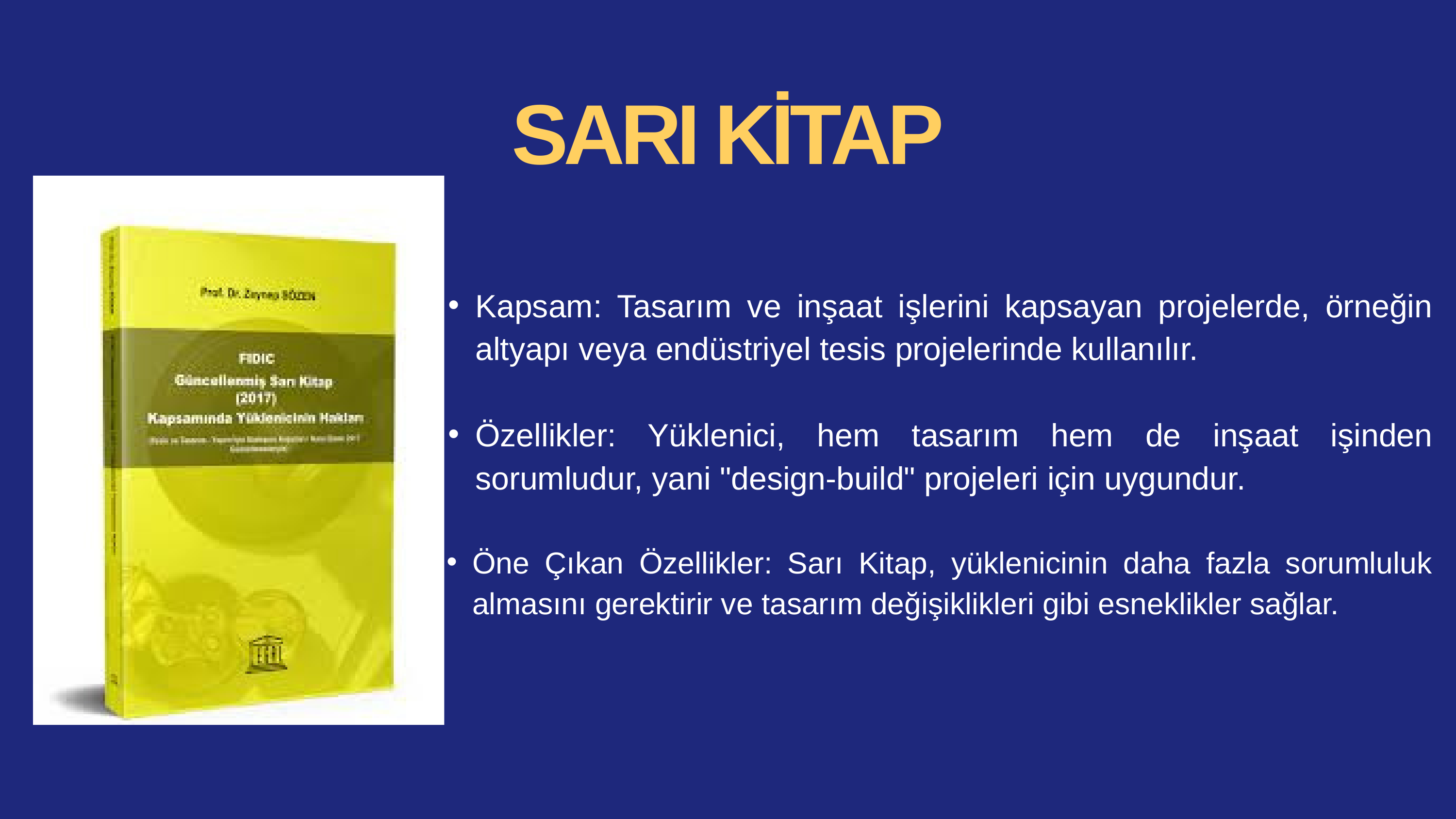

SARI KİTAP

Kapsam: Tasarım ve inşaat işlerini kapsayan projelerde, örneğin altyapı veya endüstriyel tesis projelerinde kullanılır.

Özellikler: Yüklenici, hem tasarım hem de inşaat işinden sorumludur, yani "design-build" projeleri için uygundur.

Öne Çıkan Özellikler: Sarı Kitap, yüklenicinin daha fazla sorumluluk almasını gerektirir ve tasarım değişiklikleri gibi esneklikler sağlar.